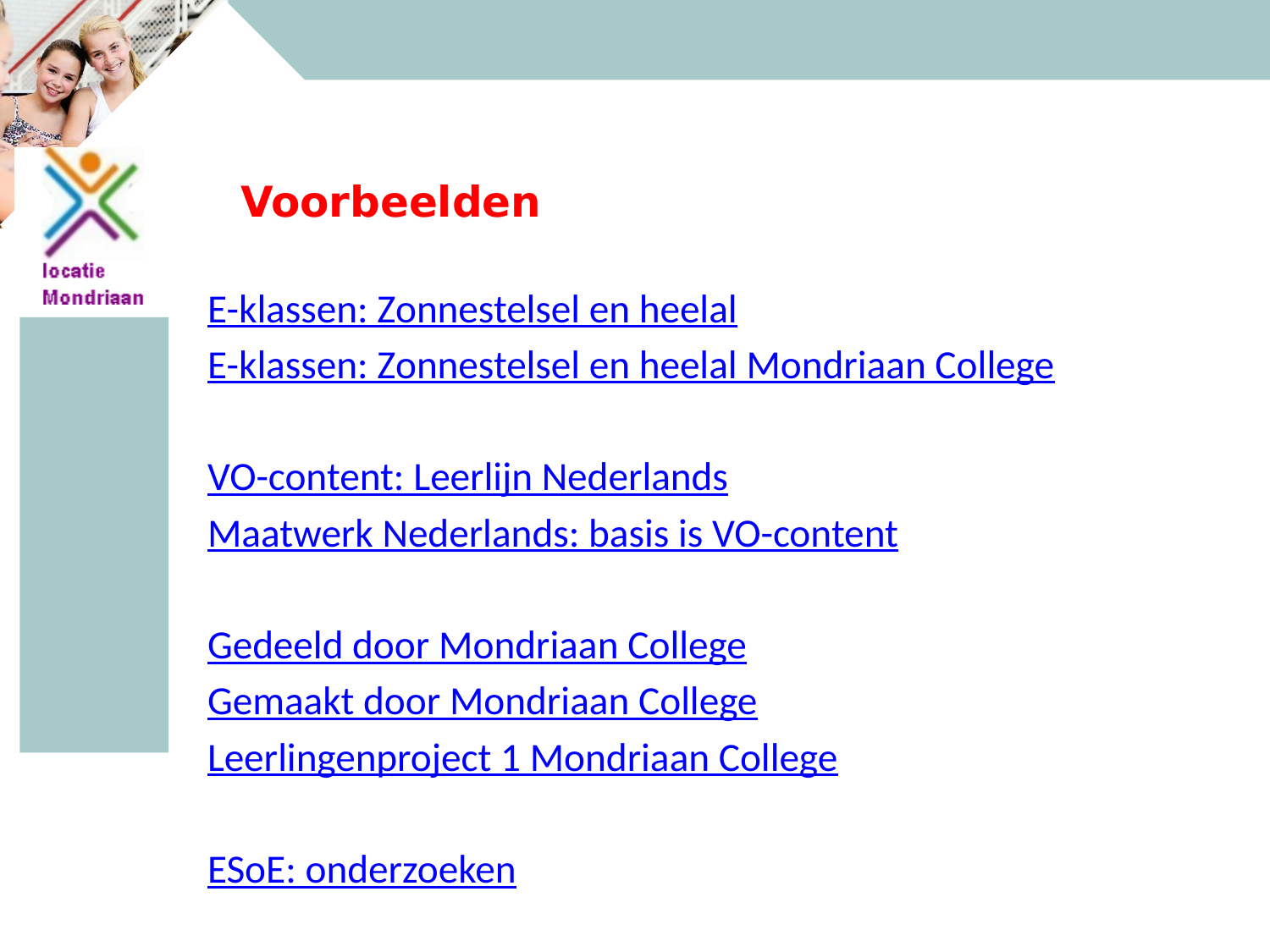

Voorbeelden
E-klassen: Zonnestelsel en heelal
E-klassen: Zonnestelsel en heelal Mondriaan College

VO-content: Leerlijn Nederlands
Maatwerk Nederlands: basis is VO-content

Gedeeld door Mondriaan College
Gemaakt door Mondriaan College
Leerlingenproject 1 Mondriaan College

ESoE: onderzoeken